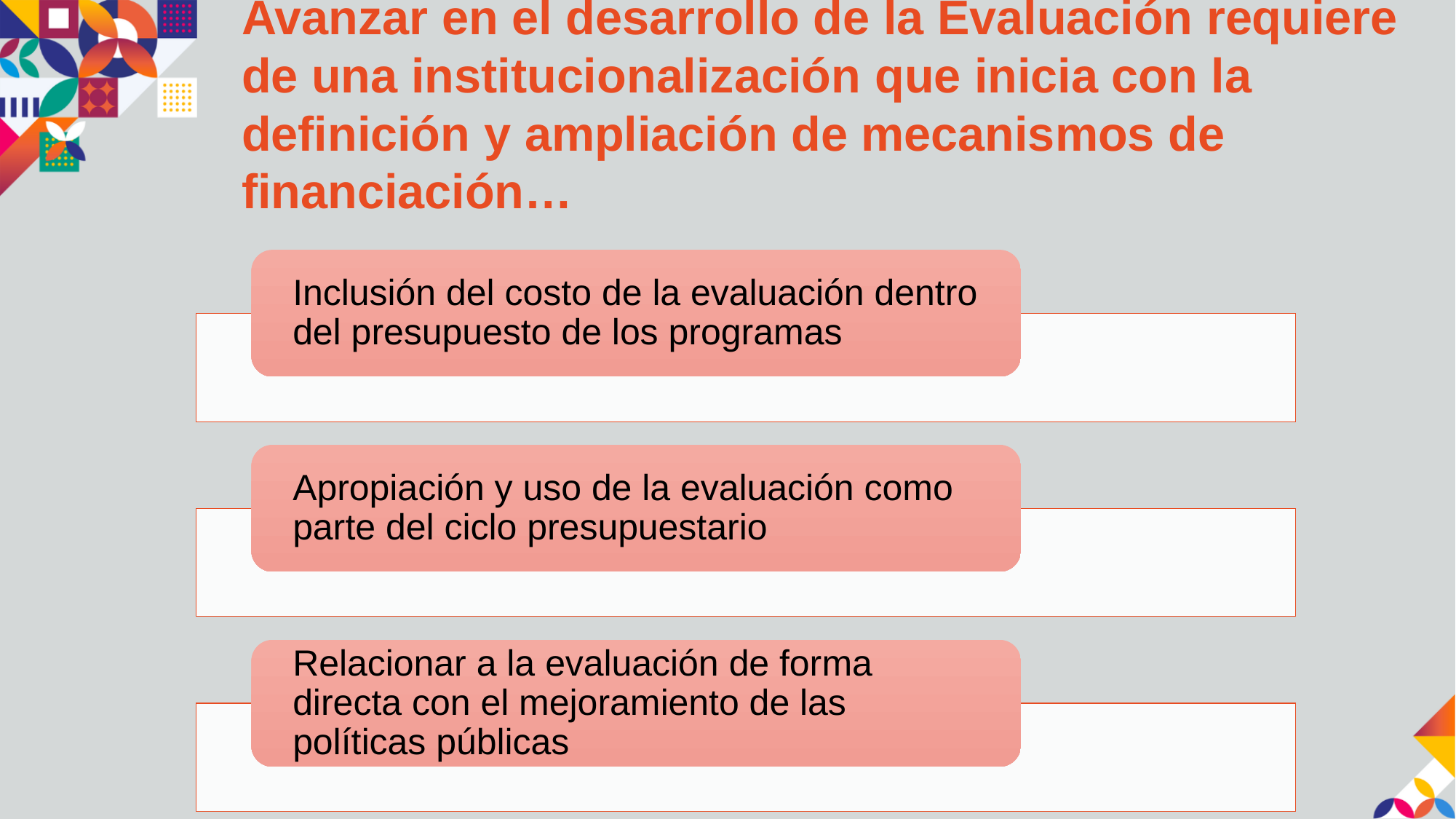

# Avanzar en el desarrollo de la Evaluación requiere de una institucionalización que inicia con la definición y ampliación de mecanismos de financiación…
Inclusión del costo de la evaluación dentro del presupuesto de los programas
Apropiación y uso de la evaluación como parte del ciclo presupuestario
Relacionar a la evaluación de forma directa con el mejoramiento de las políticas públicas